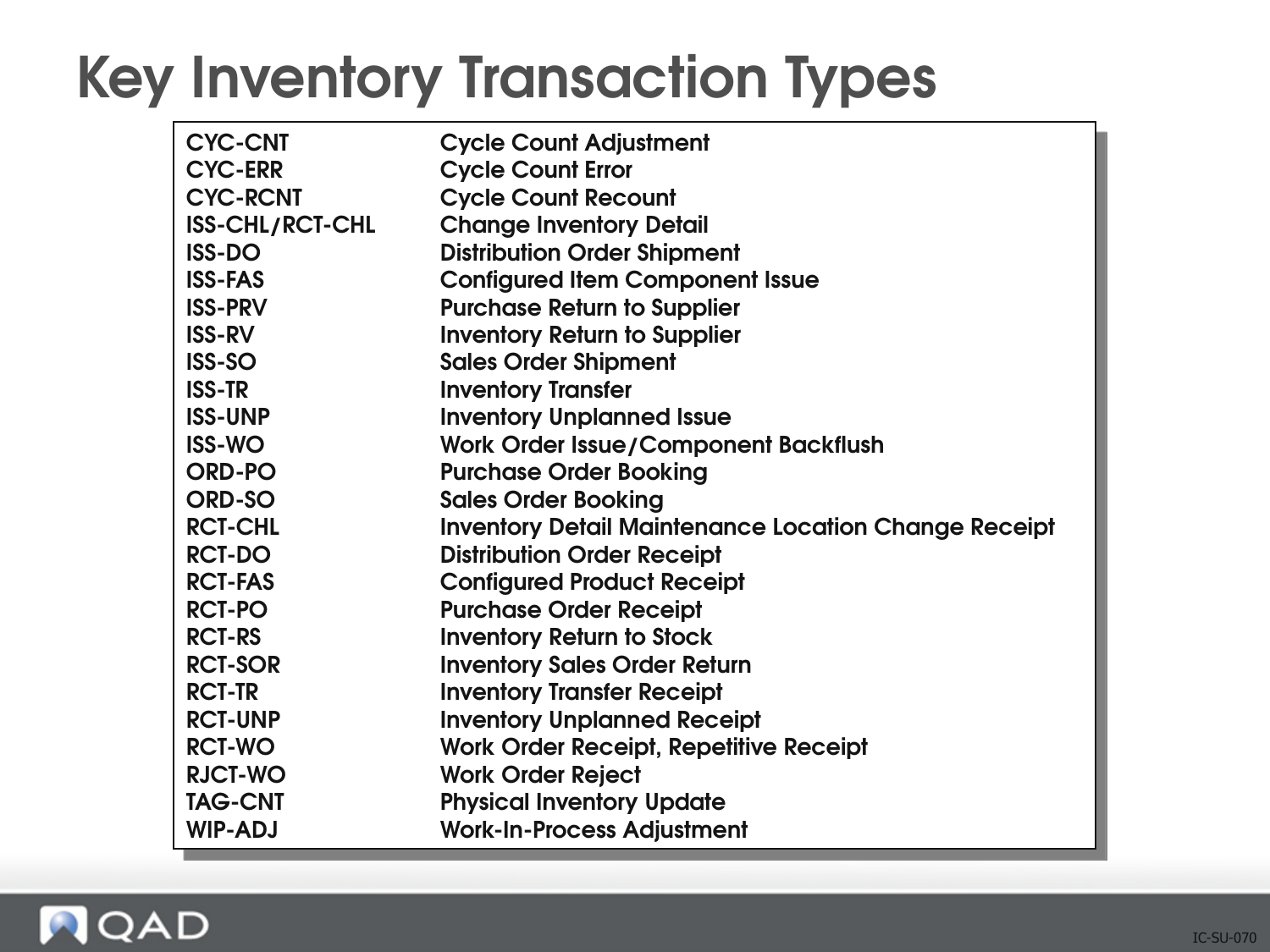

# Key Inventory Transaction Types
CYC-CNT 		Cycle Count Adjustment
CYC-ERR		Cycle Count Error
CYC-RCNT 		Cycle Count Recount
ISS-CHL/RCT-CHL	Change Inventory Detail
ISS-DO		Distribution Order Shipment
ISS-FAS		Configured Item Component Issue
ISS-PRV		Purchase Return to Supplier
ISS-RV		Inventory Return to Supplier
ISS-SO		Sales Order Shipment
ISS-TR		Inventory Transfer
ISS-UNP		Inventory Unplanned Issue
ISS-WO		Work Order Issue/Component Backflush
ORD-PO		Purchase Order Booking
ORD-SO		Sales Order Booking
RCT-CHL		Inventory Detail Maintenance Location Change Receipt
RCT-DO		Distribution Order Receipt
RCT-FAS		Configured Product Receipt
RCT-PO		Purchase Order Receipt
RCT-RS		Inventory Return to Stock
RCT-SOR		Inventory Sales Order Return
RCT-TR		Inventory Transfer Receipt
RCT-UNP		Inventory Unplanned Receipt
RCT-WO		Work Order Receipt, Repetitive Receipt
RJCT-WO		Work Order Reject
TAG-CNT		Physical Inventory Update
WIP-ADJ		Work-In-Process Adjustment
IC-SU-070